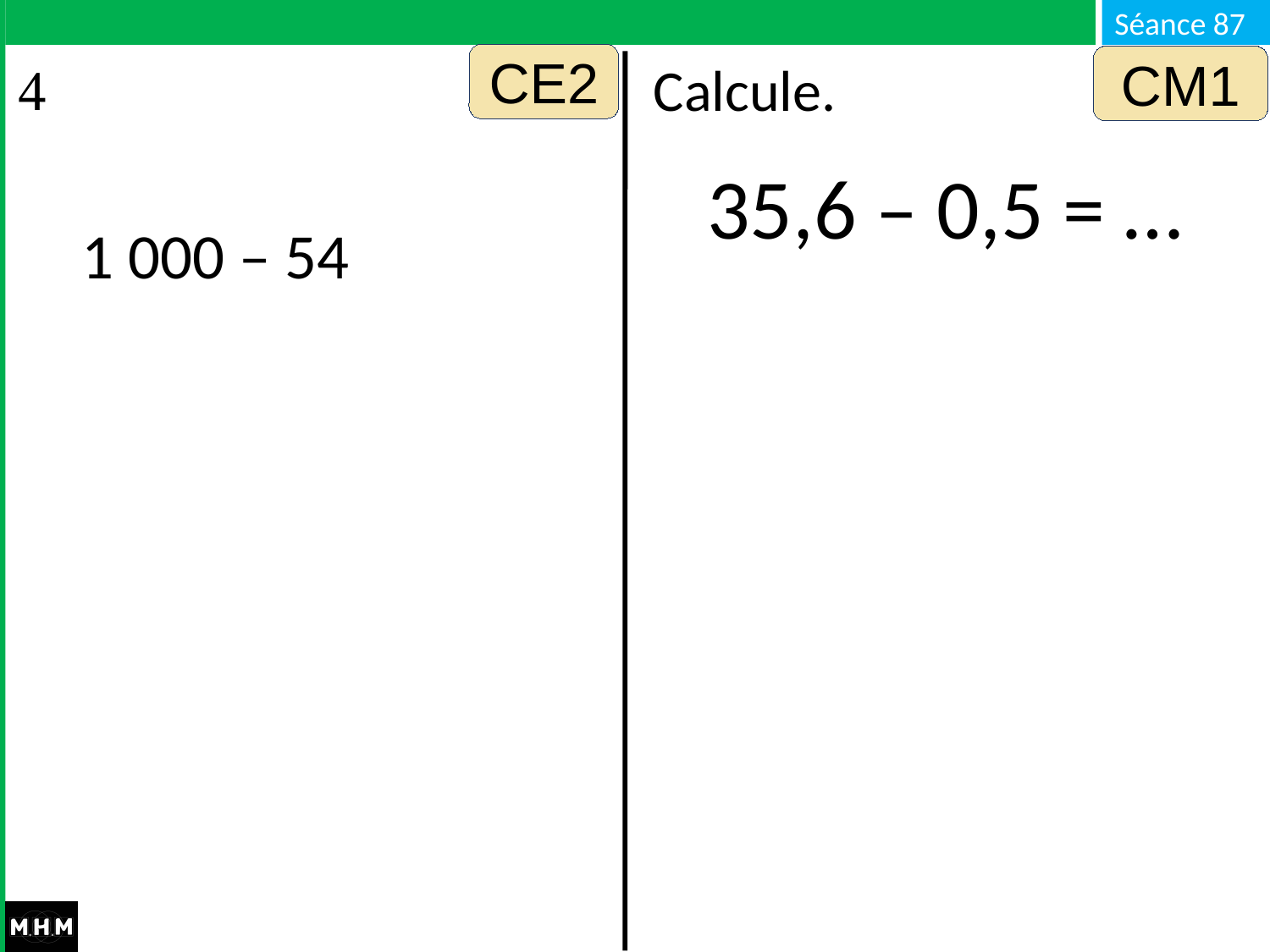

CE2
CM1

Calcule.
35,6 – 0,5 = …
1 000 – 54